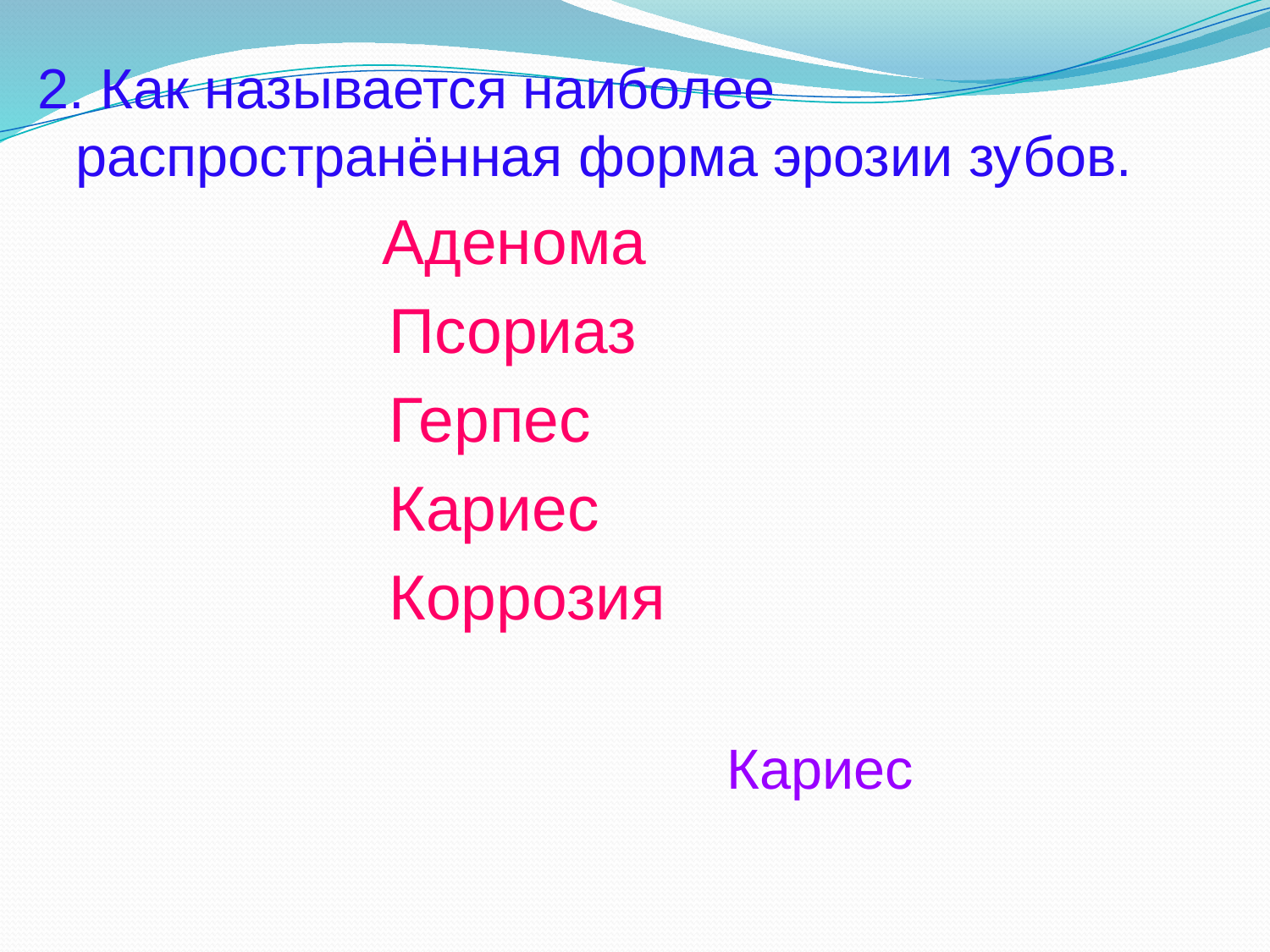

2. Как называется наиболее распространённая форма эрозии зубов.
                      Аденома
                    Псориаз
                    Герпес
                    Кариес
                    Коррозия

                                            Кариес